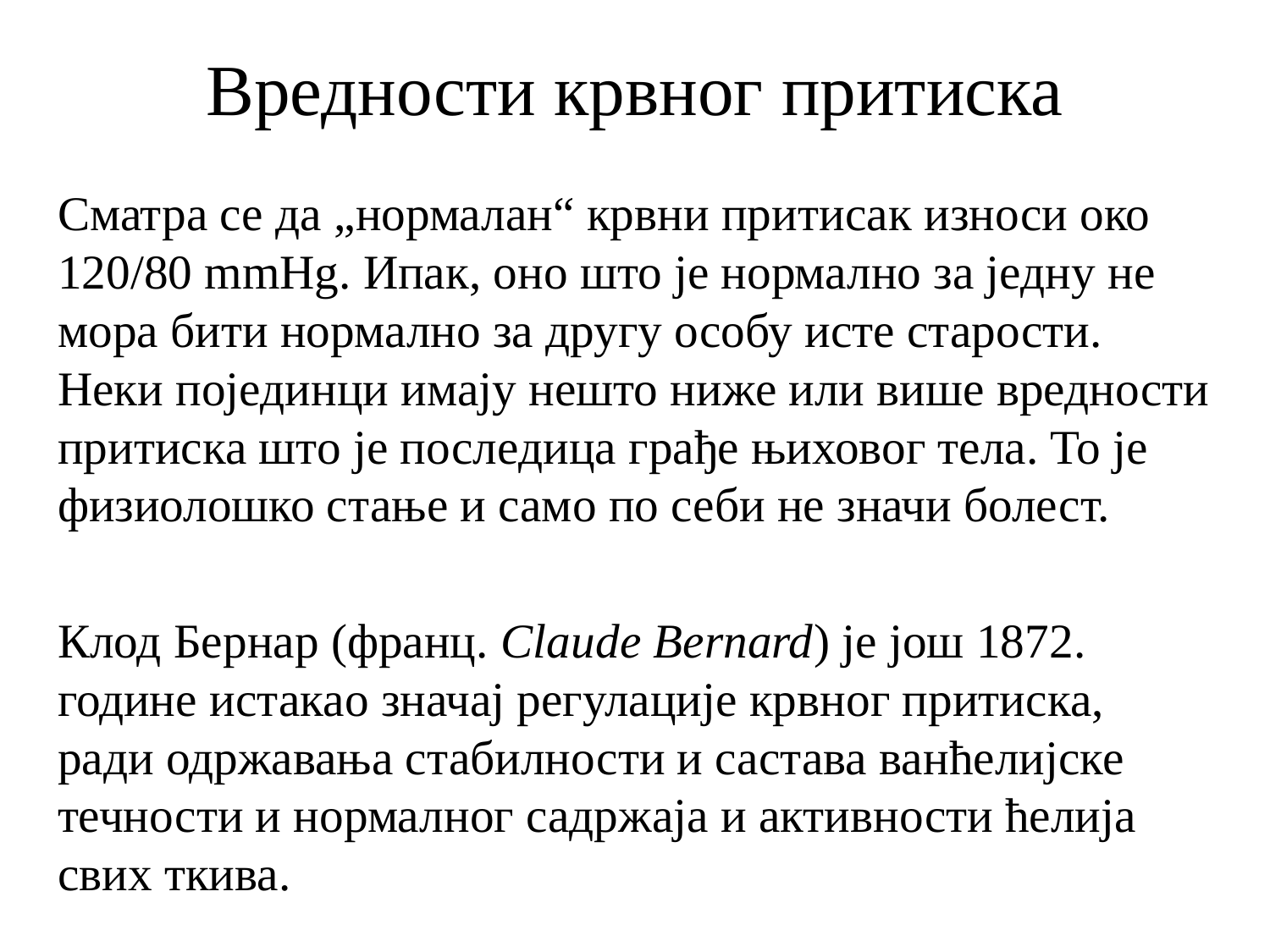

# Вредности крвног притиска
Сматра се да „нормалан“ крвни притисак износи око 120/80 mmHg. Ипак, оно што је нормално за једну не мора бити нормално за другу особу исте старости. Неки појединци имају нешто ниже или више вредности притиска што је последица грађе њиховог тела. То је физиолошко стање и само по себи не значи болест.

Клод Бернар (франц. Claude Bernard) је још 1872. године истакао значај регулације крвног притиска, ради одржавања стабилности и састава ванћелијске течности и нормалног садржаја и активности ћелија свих ткива.